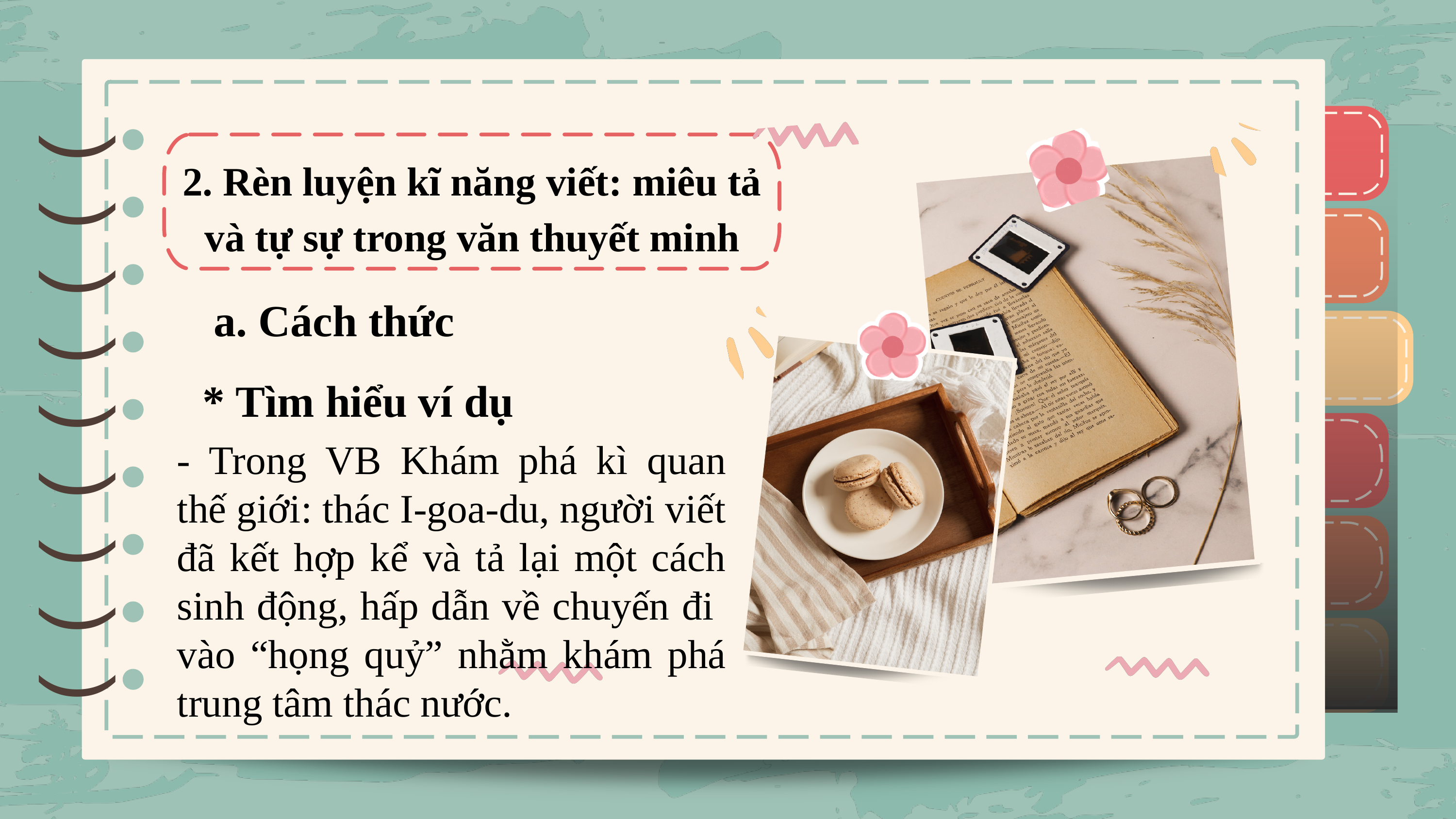

)
)
)
)
)
)
)
)
)

)
)
)
)
)
)
)
)
)

2. Rèn luyện kĩ năng viết: miêu tả và tự sự trong văn thuyết minh

a. Cách thức

* Tìm hiểu ví dụ

- Trong VB Khám phá kì quan thế giới: thác I-goa-du, người viết đã kết hợp kể và tả lại một cách sinh động, hấp dẫn về chuyến đi  vào “họng quỷ” nhằm khám phá trung tâm thác nước.